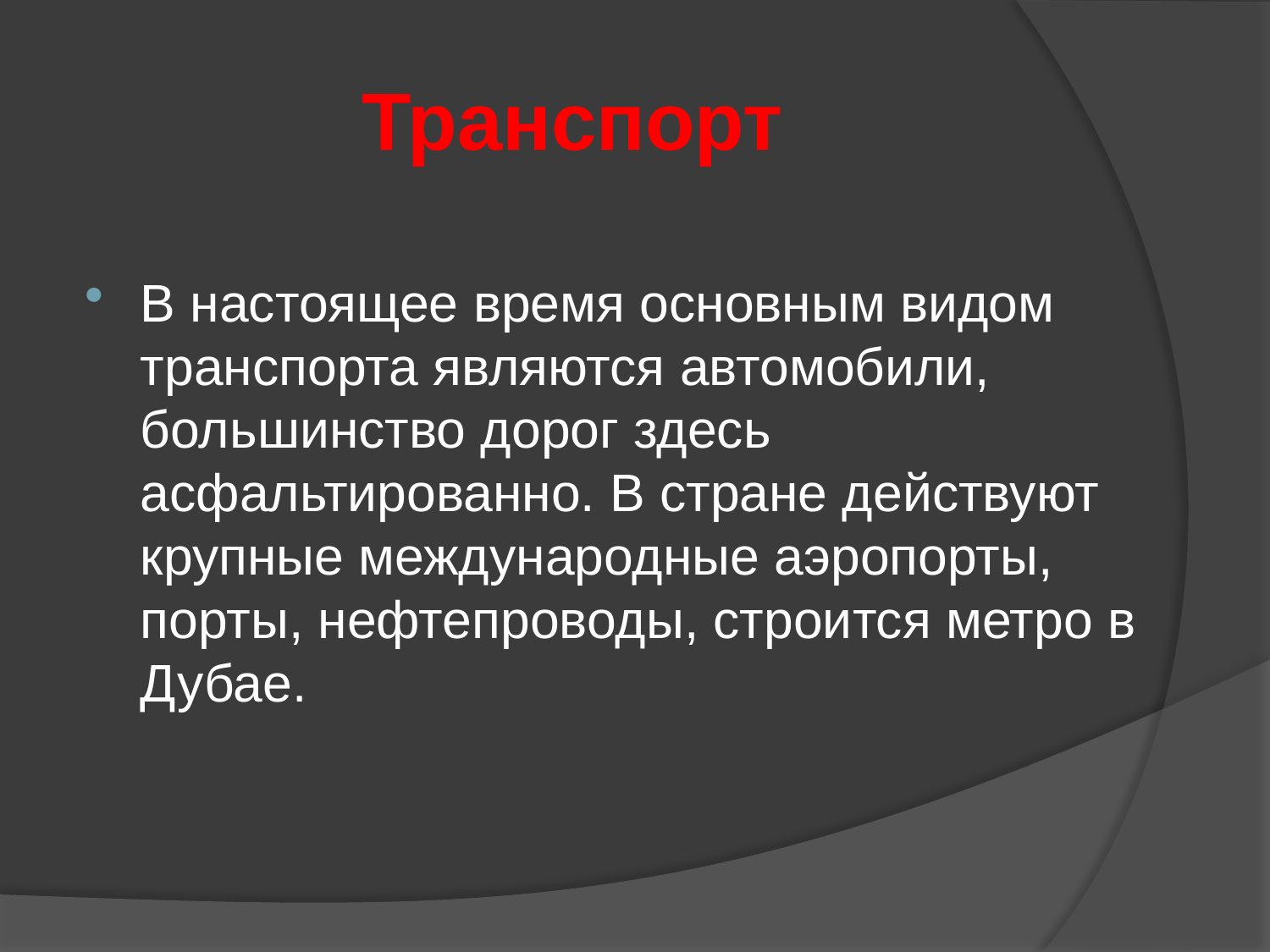

# Транспорт

В настоящее время основным видом транспорта являются автомобили, большинство дорог здесь асфальтированно. В стране действуют крупные международные аэропорты, порты, нефтепроводы, строится метро в Дубае.